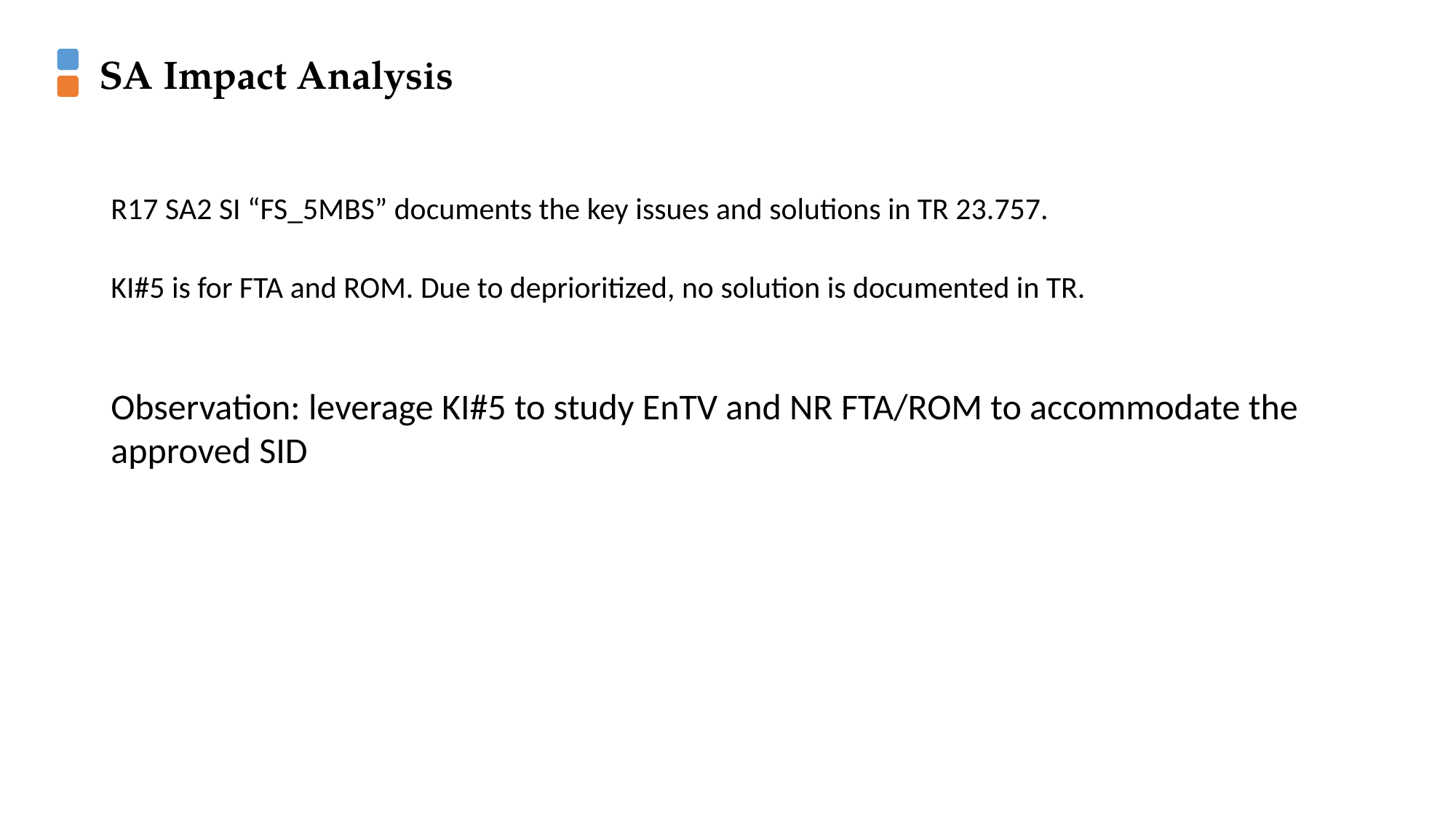

SA Impact Analysis
R17 SA2 SI “FS_5MBS” documents the key issues and solutions in TR 23.757.

KI#5 is for FTA and ROM. Due to deprioritized, no solution is documented in TR.

Observation: leverage KI#5 to study EnTV and NR FTA/ROM to accommodate the approved SID